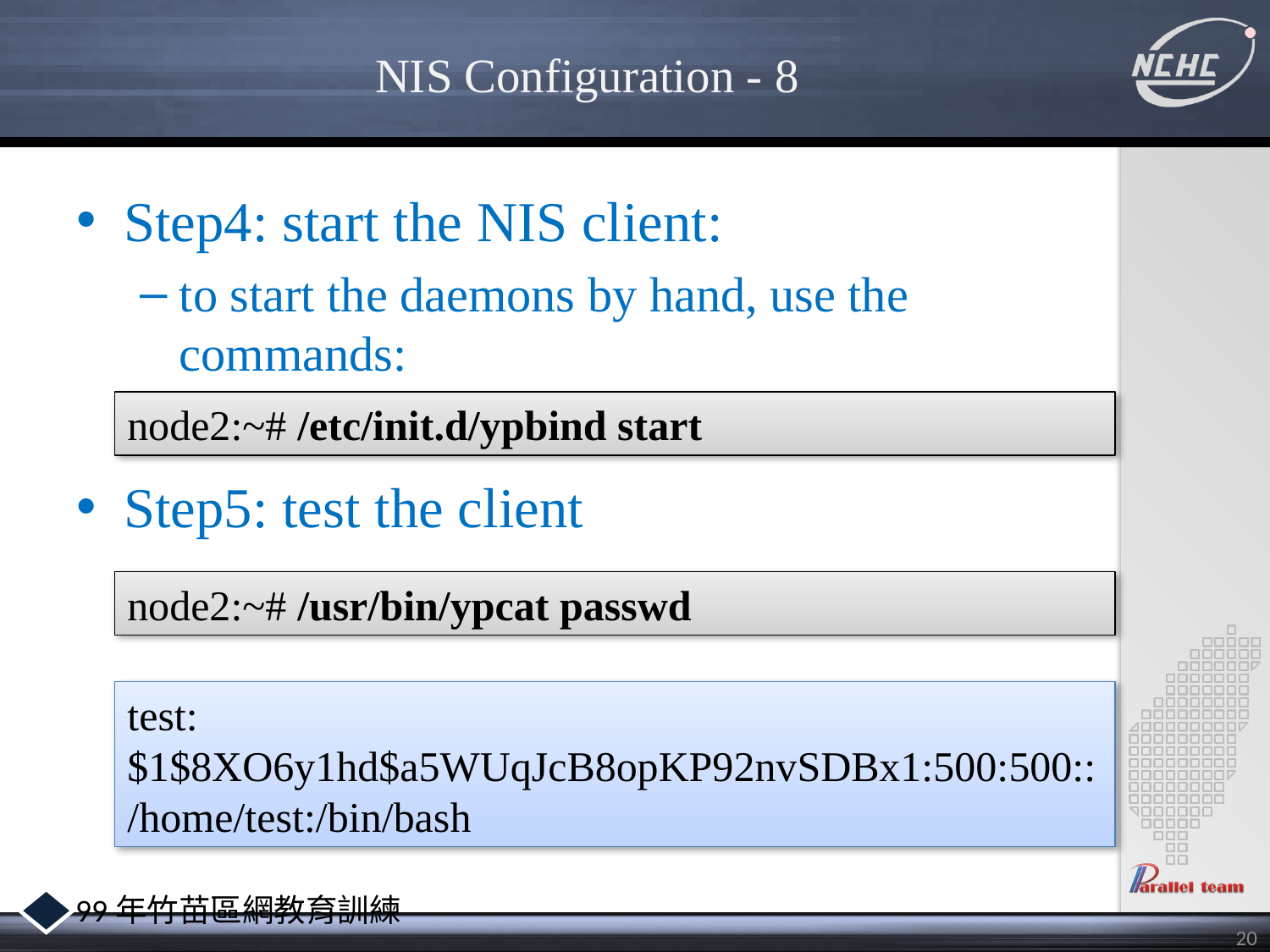

# NIS Configuration - 8
Step4: start the NIS client:
to start the daemons by hand, use the commands:

Step5: test the client

node2:~# /etc/init.d/ypbind start
node2:~# /usr/bin/ypcat passwd
test:$1$8XO6y1hd$a5WUqJcB8opKP92nvSDBx1:500:500::/home/test:/bin/bash
20